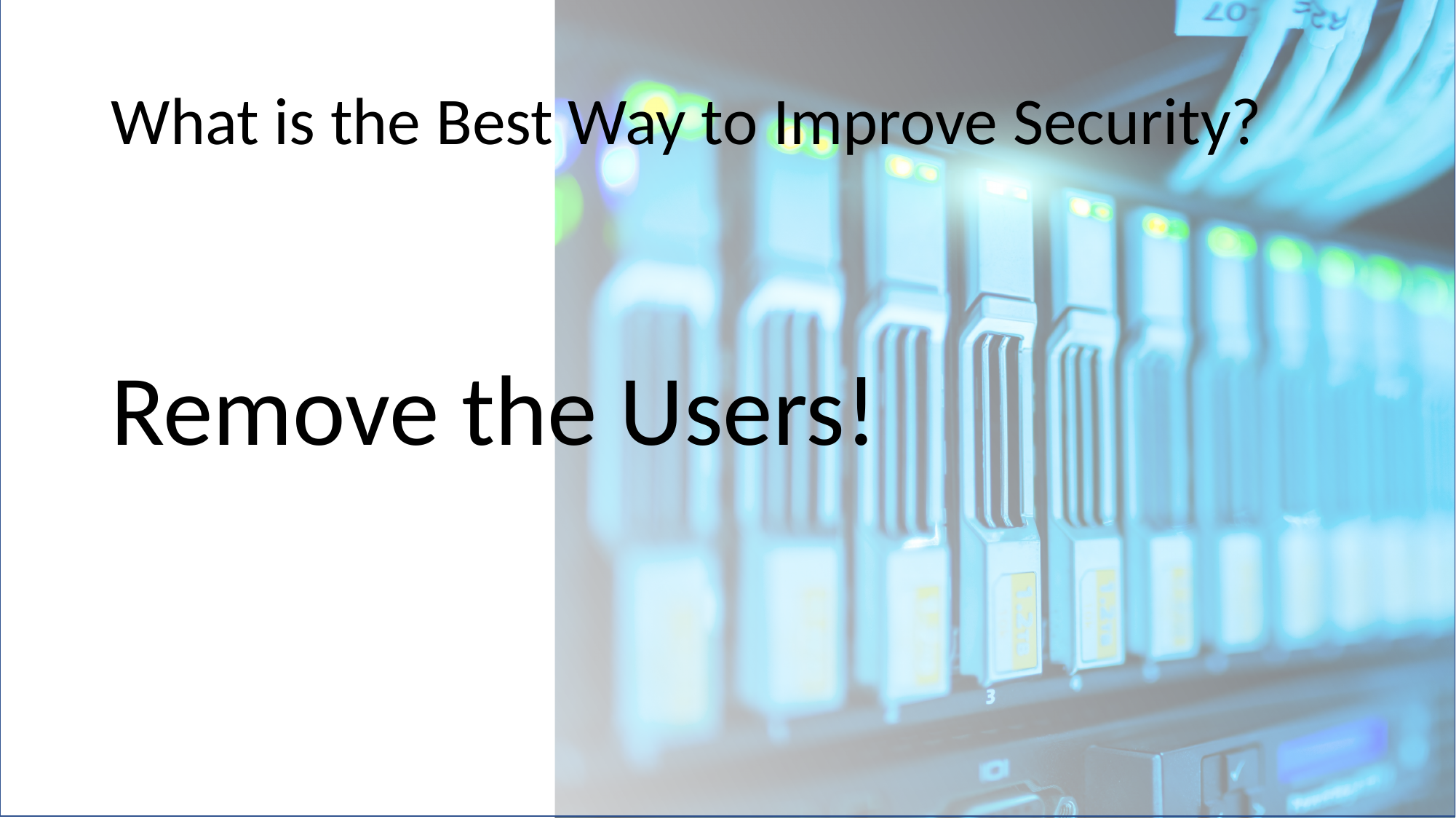

# What is the Best Way to Improve Security?

Remove the Users!